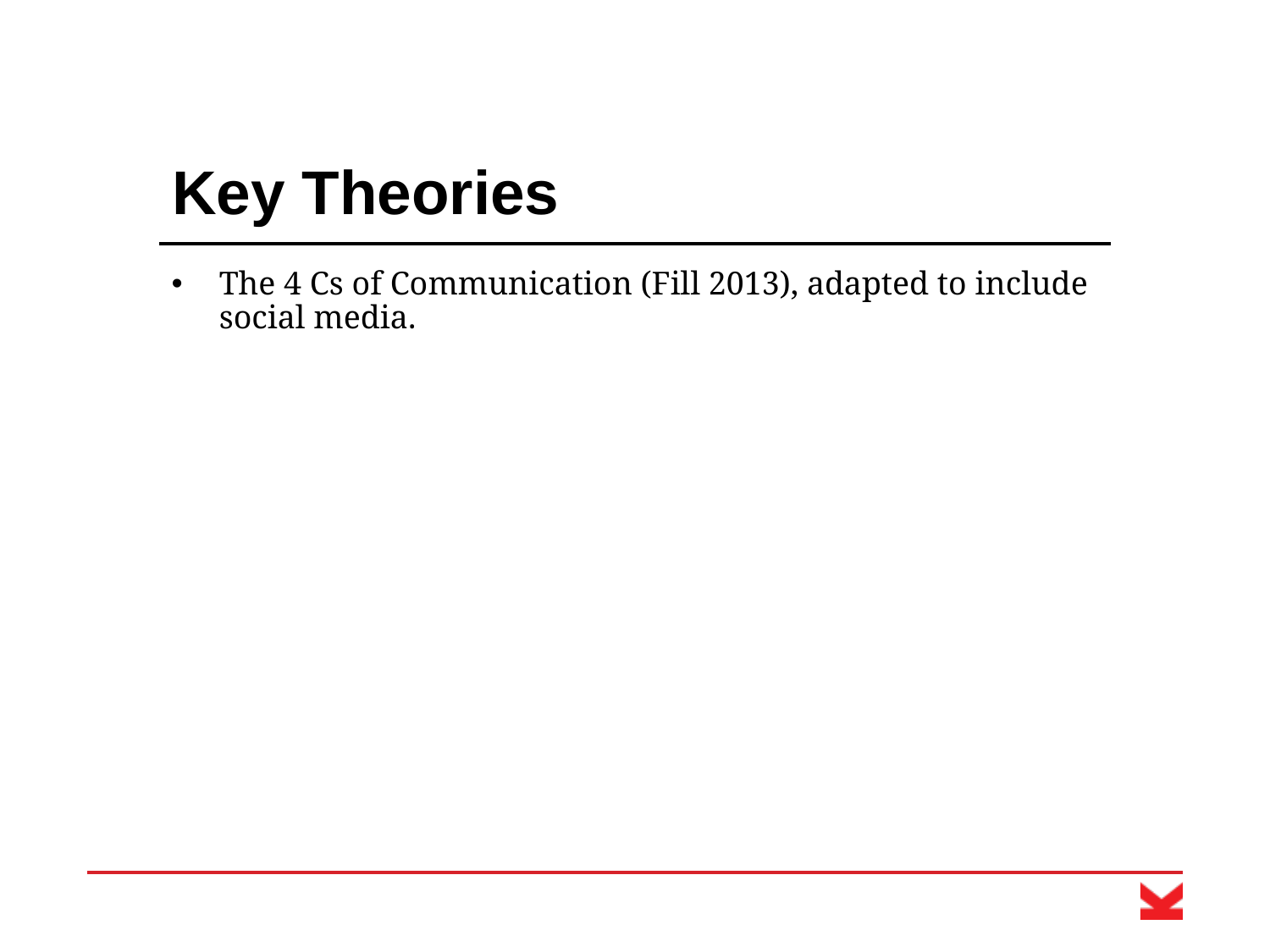

# Key Theories
The 4 Cs of Communication (Fill 2013), adapted to include social media.